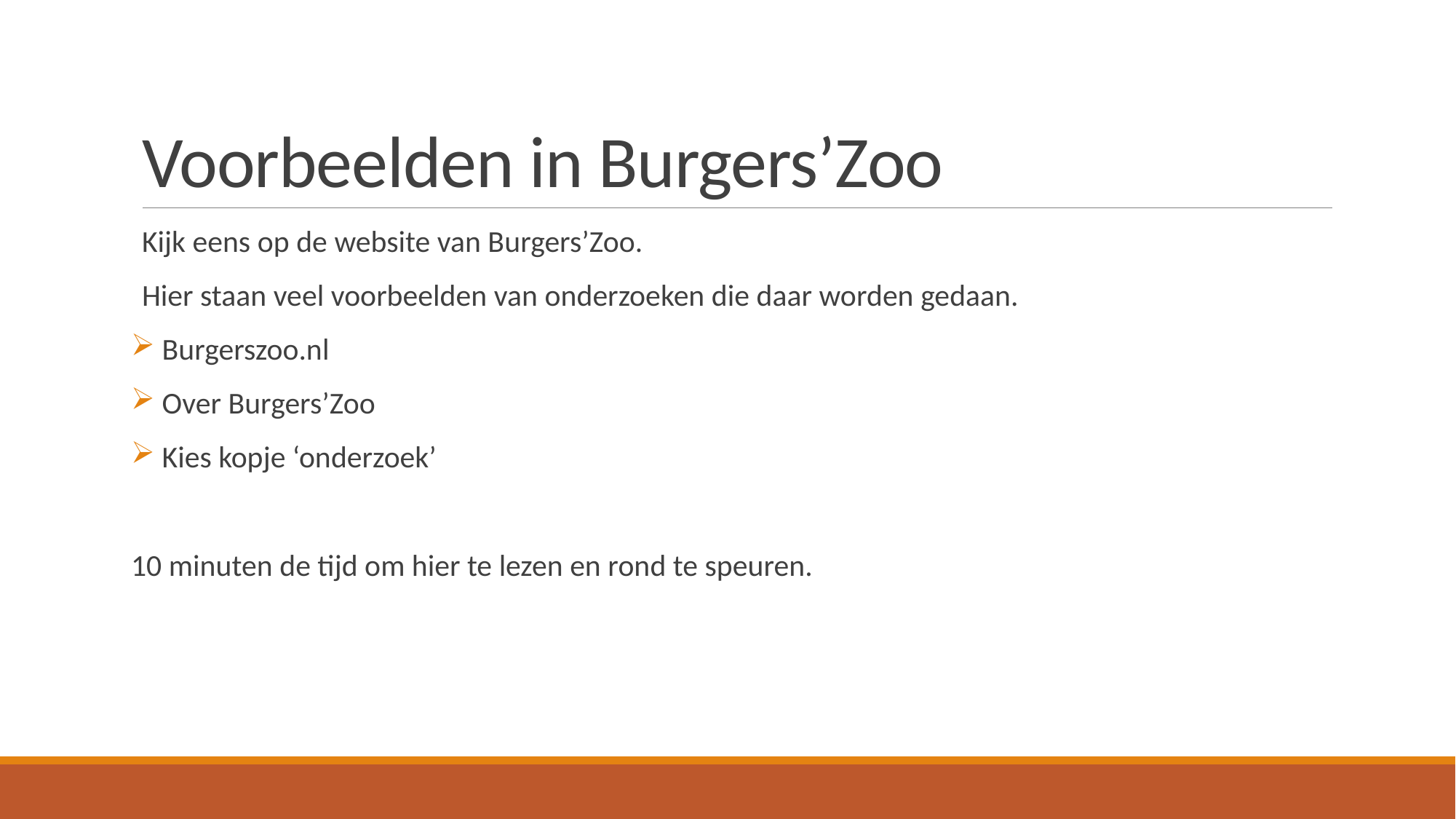

# Voorbeelden in Burgers’Zoo
Kijk eens op de website van Burgers’Zoo.
Hier staan veel voorbeelden van onderzoeken die daar worden gedaan.
 Burgerszoo.nl
 Over Burgers’Zoo
 Kies kopje ‘onderzoek’

10 minuten de tijd om hier te lezen en rond te speuren.